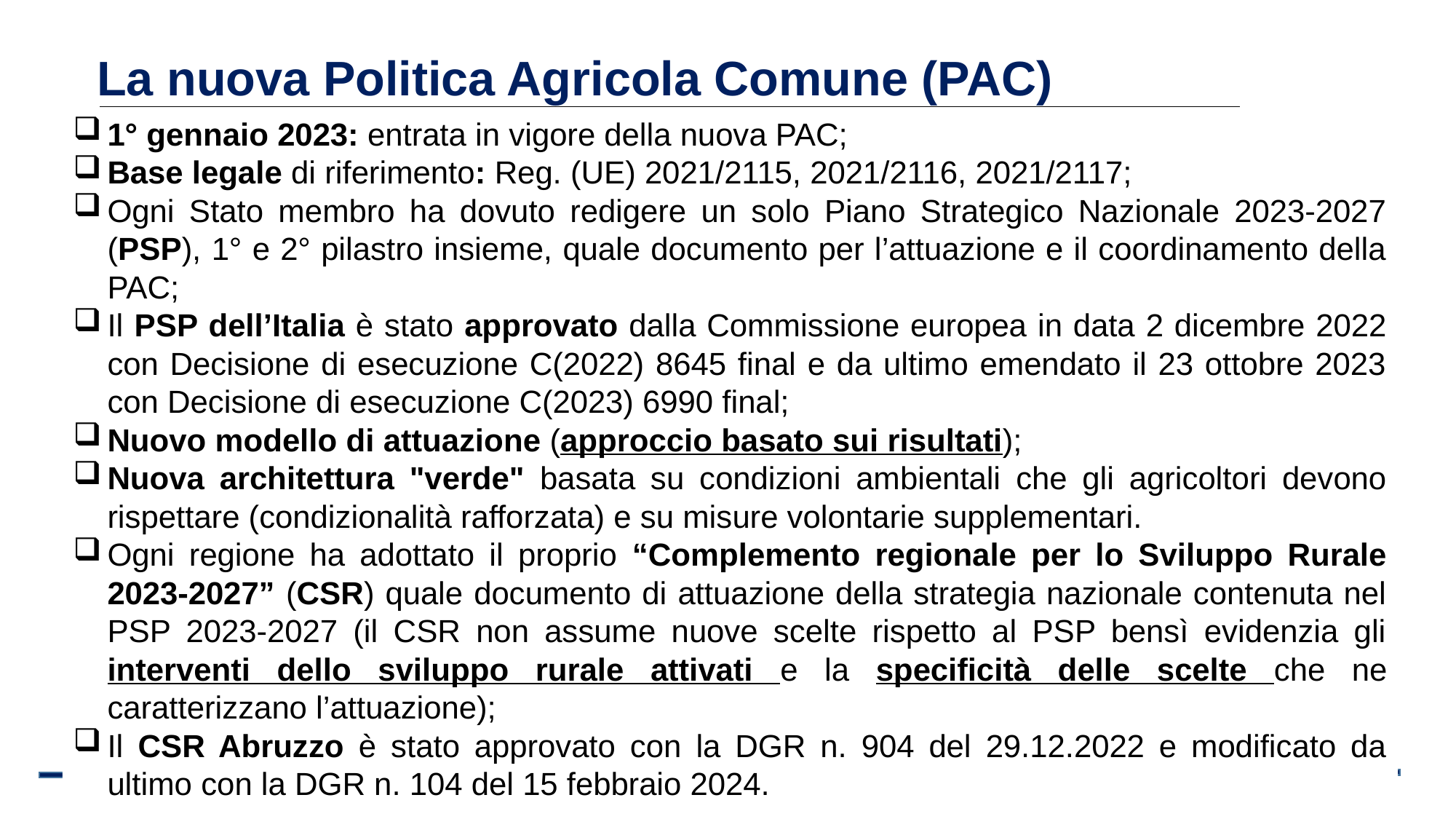

La nuova Politica Agricola Comune (PAC)
1° gennaio 2023: entrata in vigore della nuova PAC;
Base legale di riferimento: Reg. (UE) 2021/2115, 2021/2116, 2021/2117;
Ogni Stato membro ha dovuto redigere un solo Piano Strategico Nazionale 2023-2027 (PSP), 1° e 2° pilastro insieme, quale documento per l’attuazione e il coordinamento della PAC;
Il PSP dell’Italia è stato approvato dalla Commissione europea in data 2 dicembre 2022 con Decisione di esecuzione C(2022) 8645 final e da ultimo emendato il 23 ottobre 2023 con Decisione di esecuzione C(2023) 6990 final;
Nuovo modello di attuazione (approccio basato sui risultati);
Nuova architettura "verde" basata su condizioni ambientali che gli agricoltori devono rispettare (condizionalità rafforzata) e su misure volontarie supplementari.
Ogni regione ha adottato il proprio “Complemento regionale per lo Sviluppo Rurale 2023-2027” (CSR) quale documento di attuazione della strategia nazionale contenuta nel PSP 2023-2027 (il CSR non assume nuove scelte rispetto al PSP bensì evidenzia gli interventi dello sviluppo rurale attivati e la specificità delle scelte che ne caratterizzano l’attuazione);
Il CSR Abruzzo è stato approvato con la DGR n. 904 del 29.12.2022 e modificato da ultimo con la DGR n. 104 del 15 febbraio 2024.